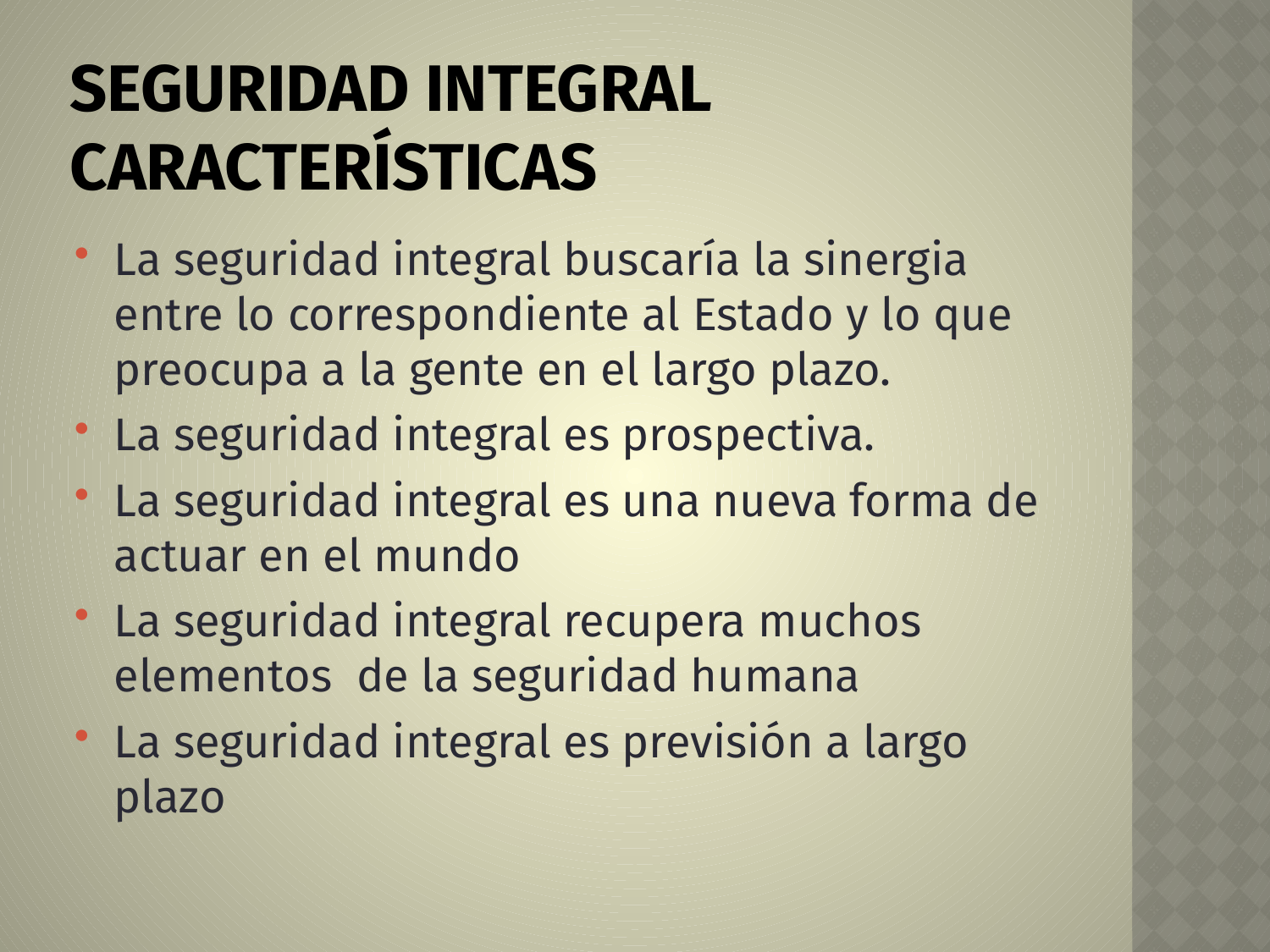

# SEGURIDAD INTEGRAL CARACTERÍSTICAS
La seguridad integral buscaría la sinergia entre lo correspondiente al Estado y lo que preocupa a la gente en el largo plazo.
La seguridad integral es prospectiva.
La seguridad integral es una nueva forma de actuar en el mundo
La seguridad integral recupera muchos elementos  de la seguridad humana
La seguridad integral es previsión a largo plazo